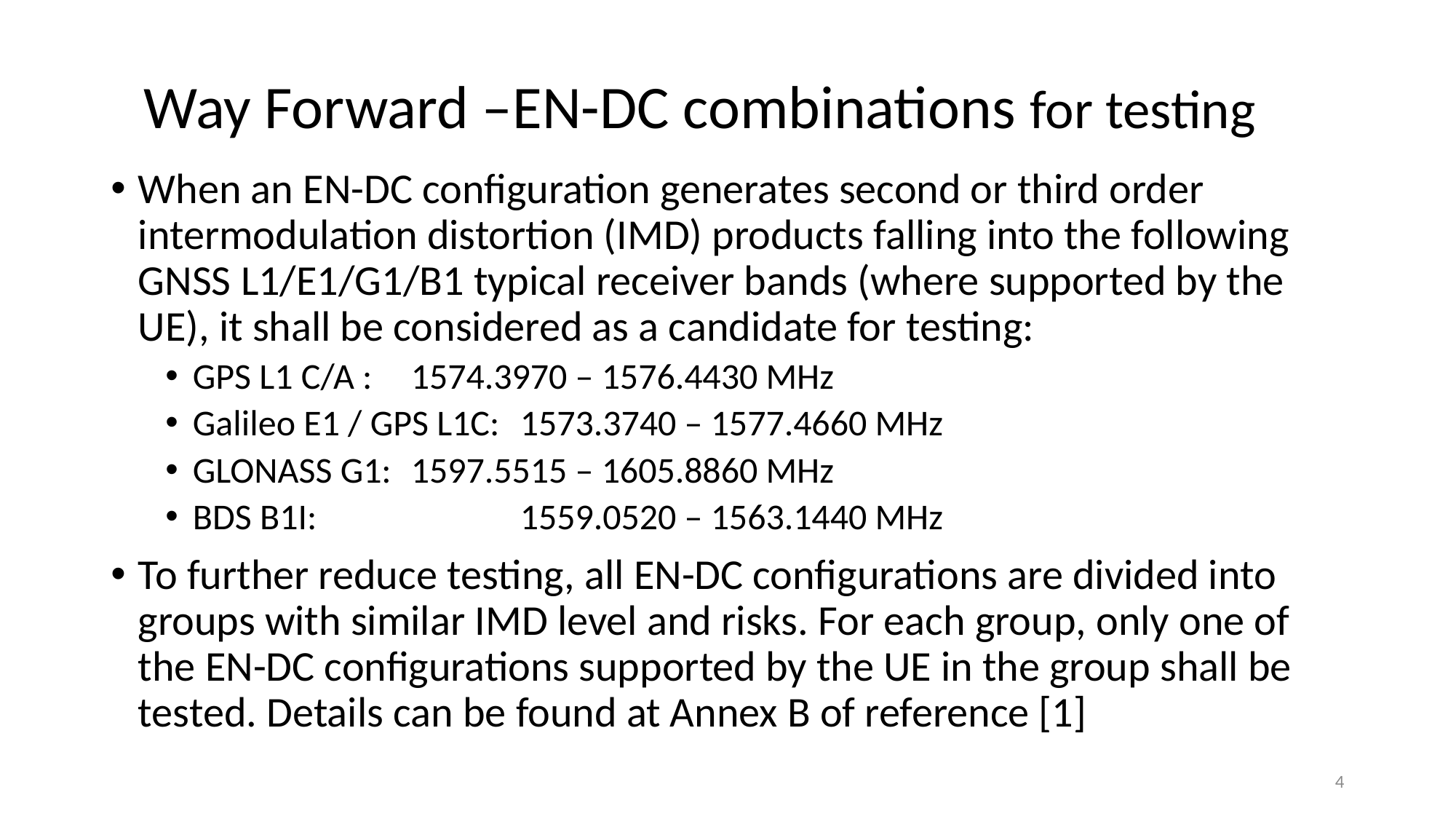

# Way Forward –EN-DC combinations for testing

When an EN-DC configuration generates second or third order intermodulation distortion (IMD) products falling into the following GNSS L1/E1/G1/B1 typical receiver bands (where supported by the UE), it shall be considered as a candidate for testing:
GPS L1 C/A :	1574.3970 – 1576.4430 MHz
Galileo E1 / GPS L1C:	1573.3740 – 1577.4660 MHz
GLONASS G1:	1597.5515 – 1605.8860 MHz
BDS B1I:		1559.0520 – 1563.1440 MHz
To further reduce testing, all EN-DC configurations are divided into groups with similar IMD level and risks. For each group, only one of the EN-DC configurations supported by the UE in the group shall be tested. Details can be found at Annex B of reference [1]

4